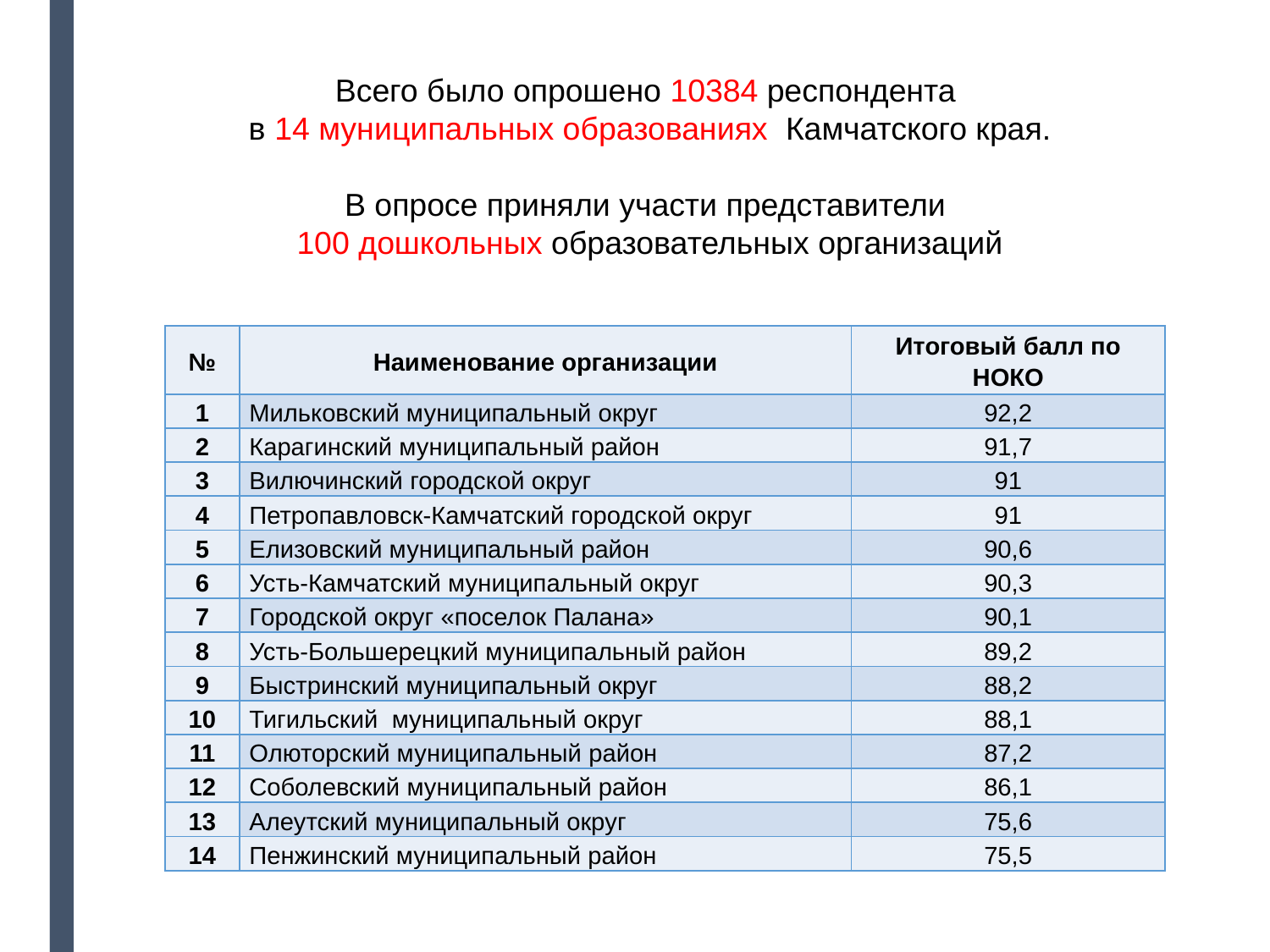

Всего было опрошено 10384 респондента
в 14 муниципальных образованиях  Камчатского края.

В опросе приняли участи представители
100 дошкольных образовательных организаций
| № | Наименование организации | Итоговый балл по НОКО |
| --- | --- | --- |
| 1 | Мильковский муниципальный округ | 92,2 |
| 2 | Карагинский муниципальный район | 91,7 |
| 3 | Вилючинский городской округ | 91 |
| 4 | Петропавловск-Камчатский городской округ | 91 |
| 5 | Елизовский муниципальный район | 90,6 |
| 6 | Усть-Камчатский муниципальный округ | 90,3 |
| 7 | Городской округ «поселок Палана» | 90,1 |
| 8 | Усть-Большерецкий муниципальный район | 89,2 |
| 9 | Быстринский муниципальный округ | 88,2 |
| 10 | Тигильский муниципальный округ | 88,1 |
| 11 | Олюторский муниципальный район | 87,2 |
| 12 | Соболевский муниципальный район | 86,1 |
| 13 | Алеутский муниципальный округ | 75,6 |
| 14 | Пенжинский муниципальный район | 75,5 |